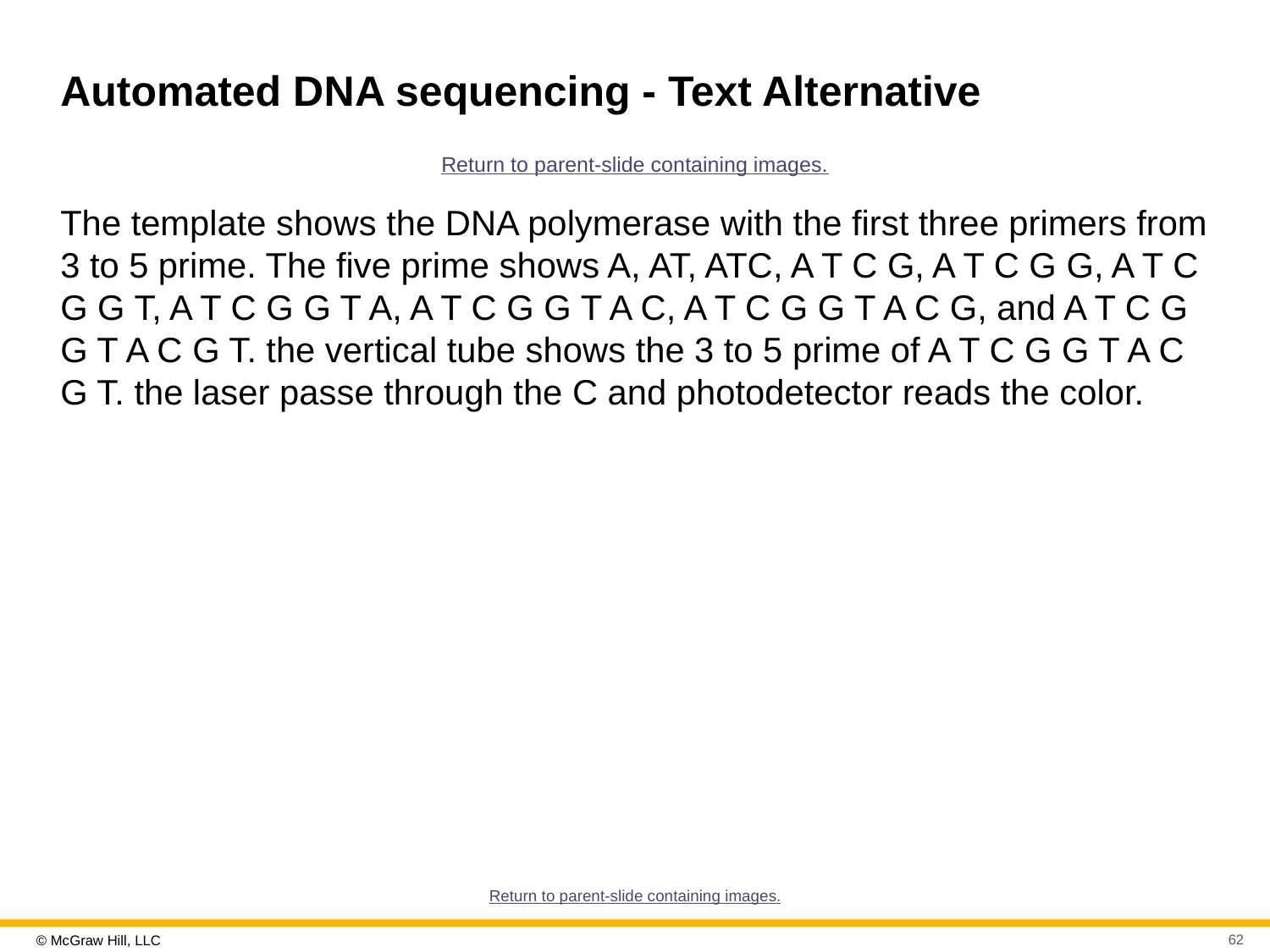

# Automated D N A sequencing - Text Alternative
Return to parent-slide containing images.
The template shows the DNA polymerase with the first three primers from 3 to 5 prime. The five prime shows A, AT, ATC, A T C G, A T C G G, A T C G G T, A T C G G T A, A T C G G T A C, A T C G G T A C G, and A T C G G T A C G T. the vertical tube shows the 3 to 5 prime of A T C G G T A C G T. the laser passe through the C and photodetector reads the color.
Return to parent-slide containing images.
62